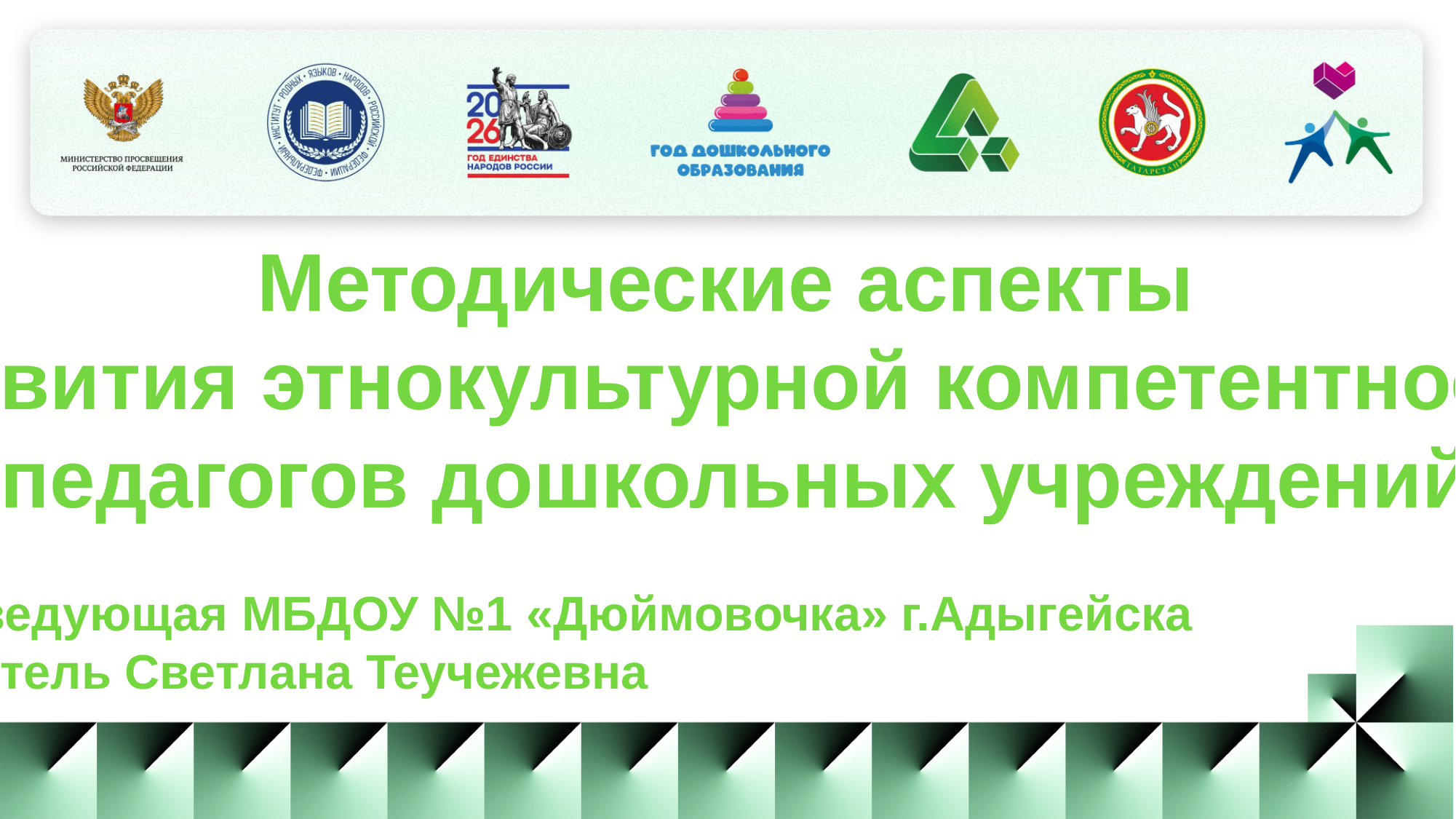

Методические аспекты
развития этнокультурной компетентности
педагогов дошкольных учреждений
Заведующая МБДОУ №1 «Дюймовочка» г.Адыгейска
Тхатель Светлана Теучежевна